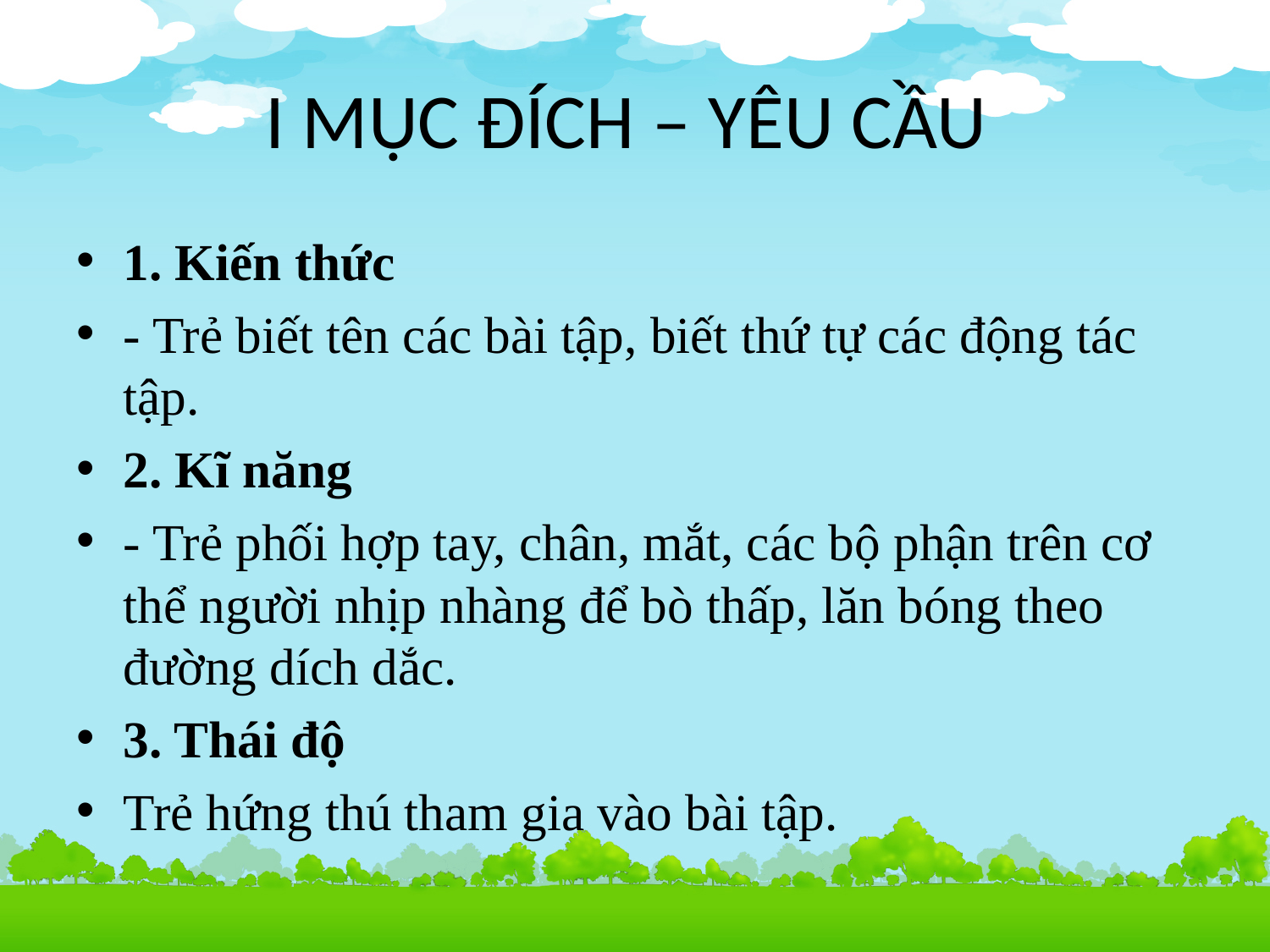

# I MỤC ĐÍCH – YÊU CẦU
1. Kiến thức
- Trẻ biết tên các bài tập, biết thứ tự các động tác tập.
2. Kĩ năng
- Trẻ phối hợp tay, chân, mắt, các bộ phận trên cơ thể người nhịp nhàng để bò thấp, lăn bóng theo đường dích dắc.
3. Thái độ
Trẻ hứng thú tham gia vào bài tập.